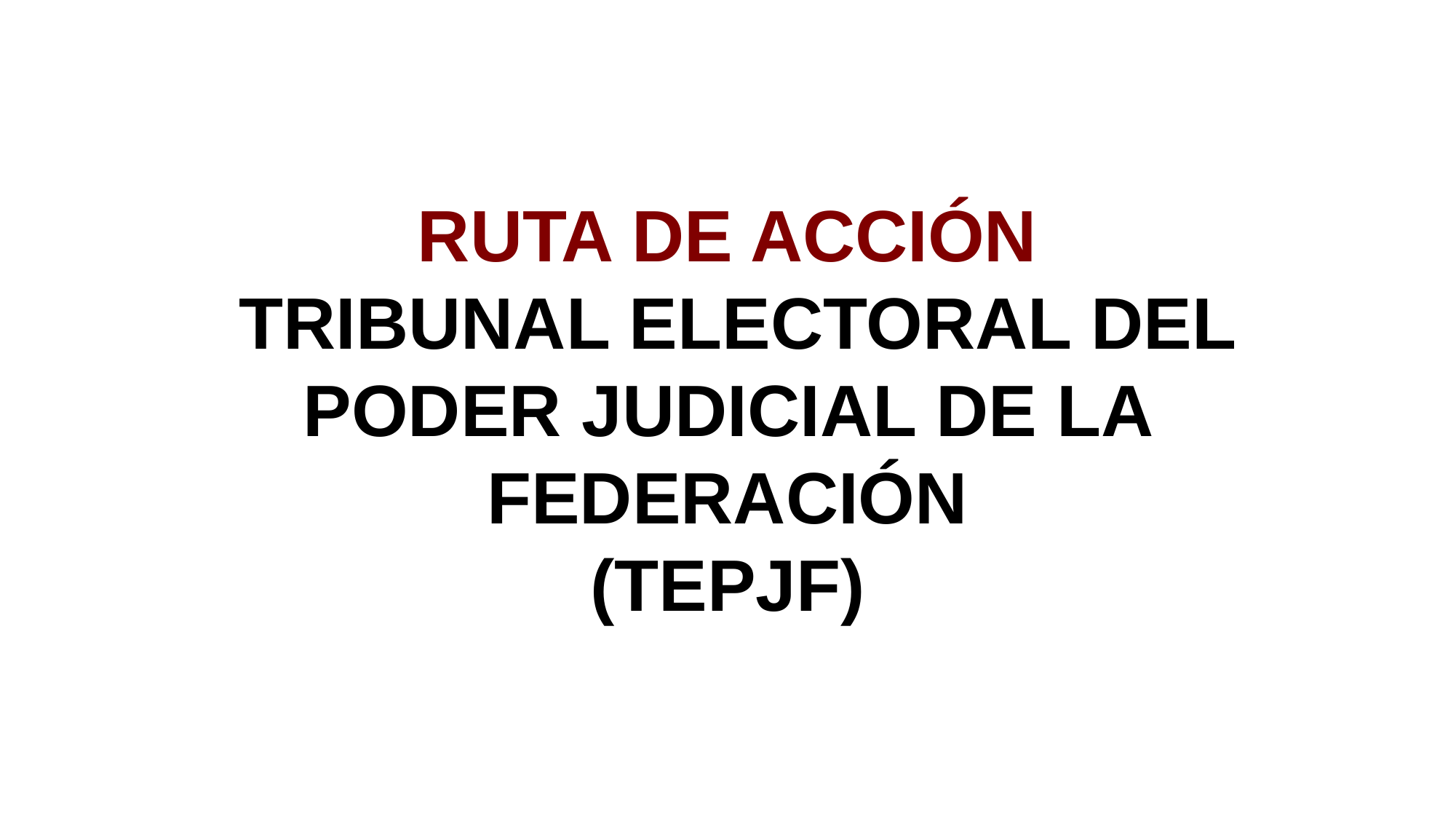

RUTA DE ACCIÓN
 TRIBUNAL ELECTORAL DEL PODER JUDICIAL DE LA FEDERACIÓN
(TEPJF)